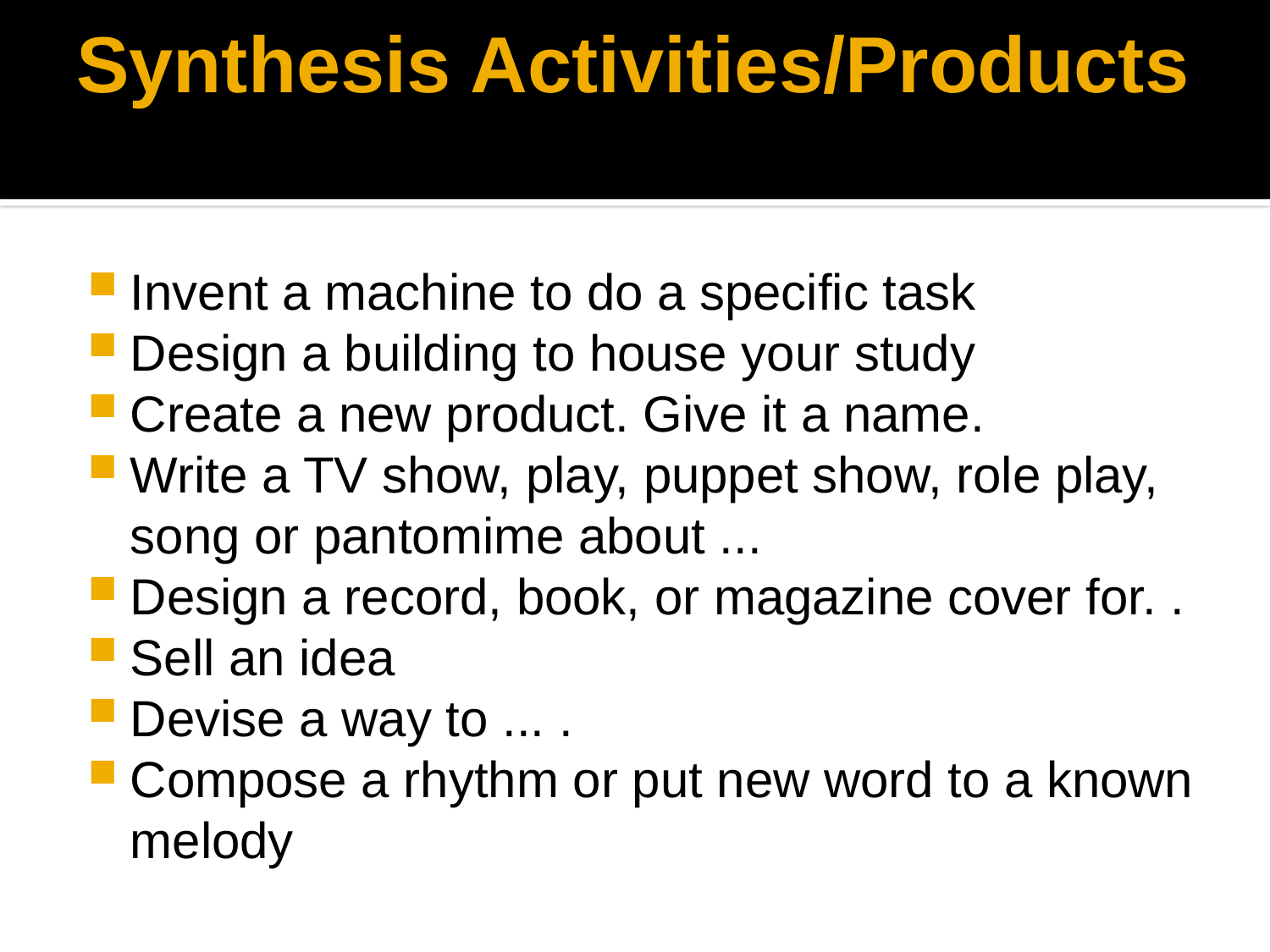

# Synthesis Activities/Products
Invent a machine to do a specific task
Design a building to house your study
Create a new product. Give it a name.
Write a TV show, play, puppet show, role play, song or pantomime about ...
Design a record, book, or magazine cover for. .
Sell an idea
Devise a way to ... .
Compose a rhythm or put new word to a known melody